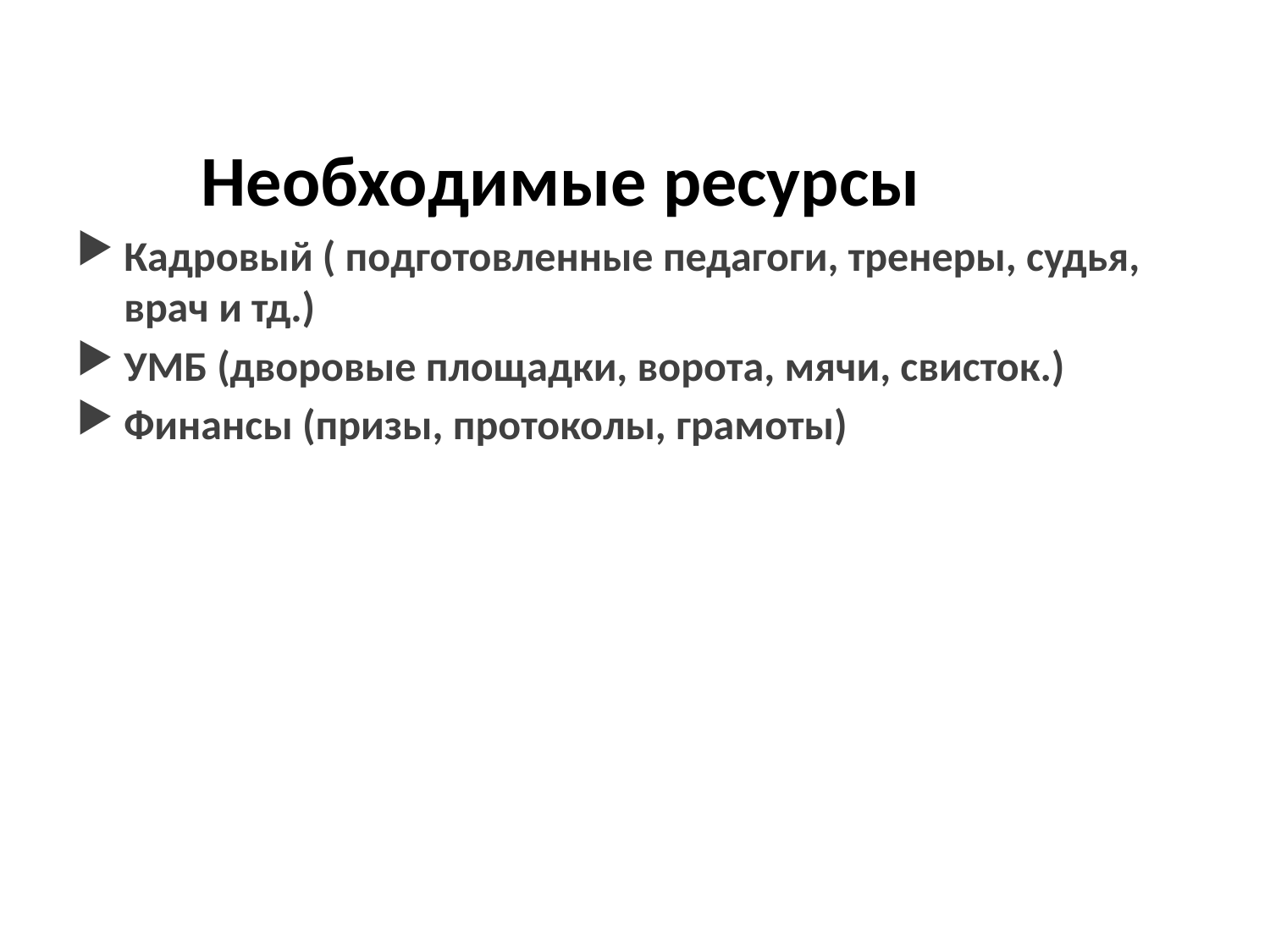

# Необходимые ресурсы
Кадровый ( подготовленные педагоги, тренеры, судья, врач и тд.)
УМБ (дворовые площадки, ворота, мячи, свисток.)
Финансы (призы, протоколы, грамоты)
3